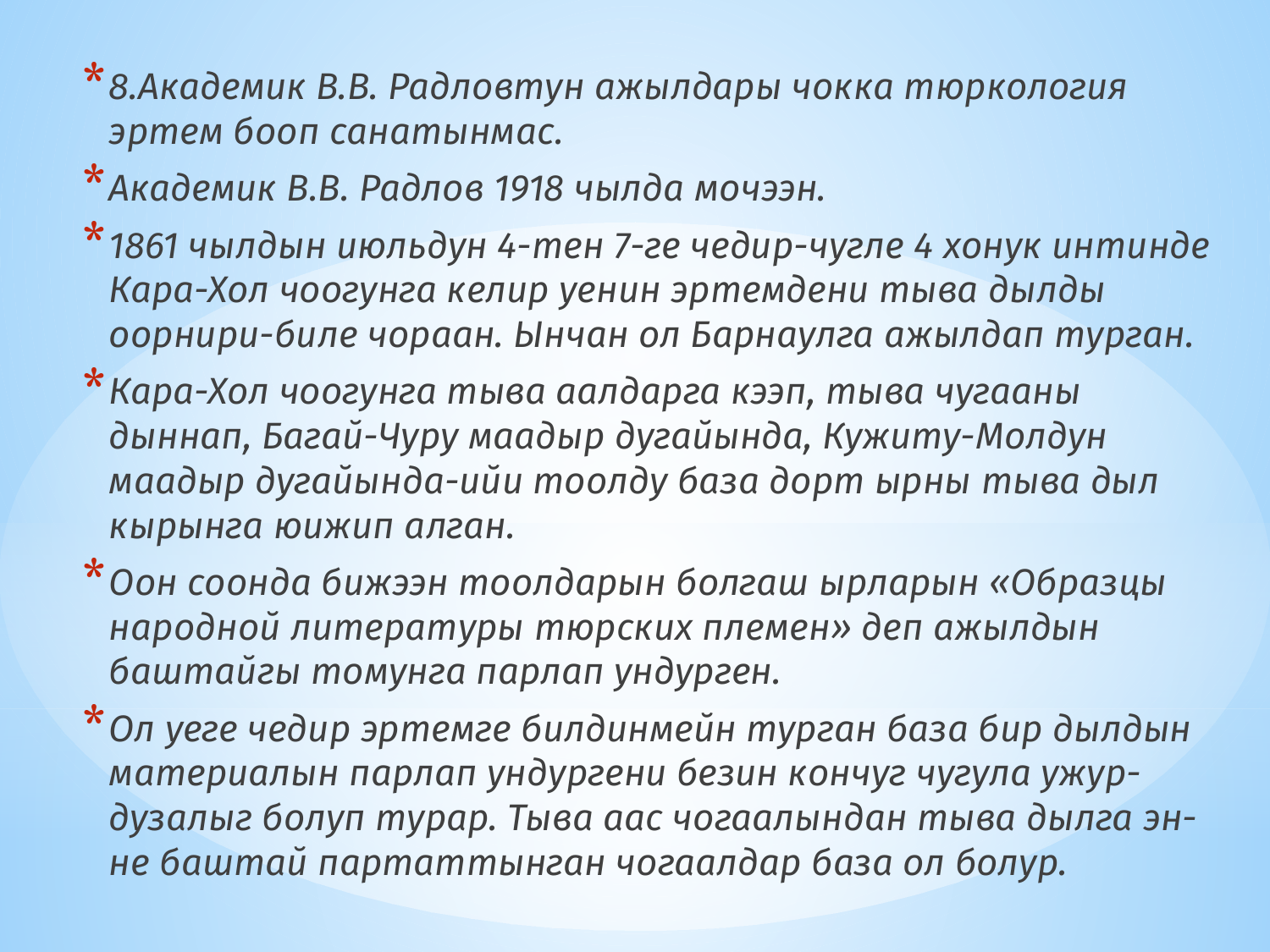

8.Академик В.В. Радловтун ажылдары чокка тюркология эртем бооп санатынмас.
Академик В.В. Радлов 1918 чылда мочээн.
1861 чылдын июльдун 4-тен 7-ге чедир-чугле 4 хонук интинде Кара-Хол чоогунга келир уенин эртемдени тыва дылды оорнири-биле чораан. Ынчан ол Барнаулга ажылдап турган.
Кара-Хол чоогунга тыва аалдарга кээп, тыва чугааны дыннап, Багай-Чуру маадыр дугайында, Кужиту-Молдун маадыр дугайында-ийи тоолду база дорт ырны тыва дыл кырынга юижип алган.
Оон соонда бижээн тоолдарын болгаш ырларын «Образцы народной литературы тюрских племен» деп ажылдын баштайгы томунга парлап ундурген.
Ол уеге чедир эртемге билдинмейн турган база бир дылдын материалын парлап ундургени безин кончуг чугула ужур-дузалыг болуп турар. Тыва аас чогаалындан тыва дылга эн-не баштай партаттынган чогаалдар база ол болур.